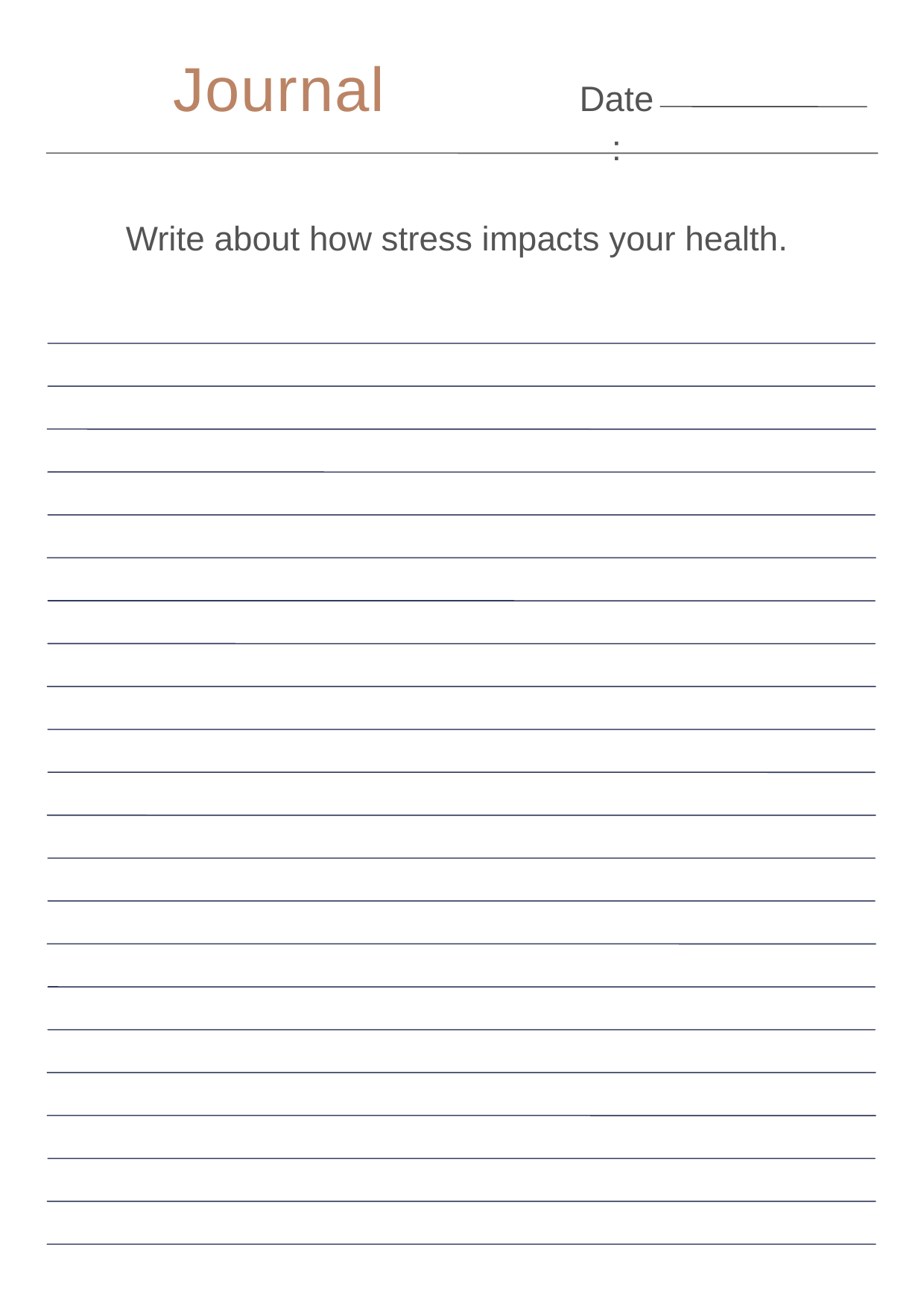

Journal
Date:

Write about how stress impacts your health.